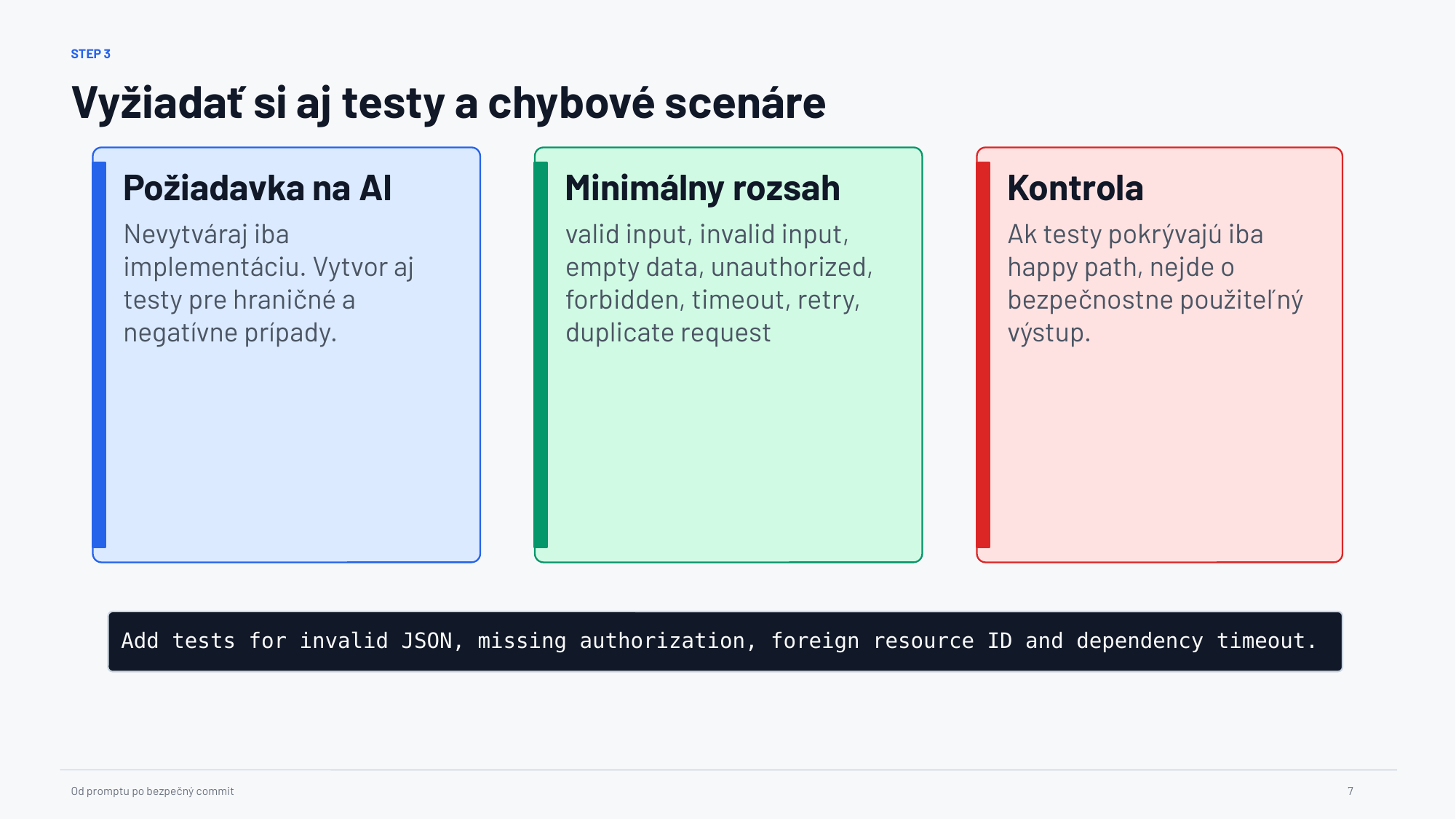

STEP 3
Vyžiadať si aj testy a chybové scenáre

Požiadavka na AI
Minimálny rozsah
Kontrola
Nevytváraj iba implementáciu. Vytvor aj testy pre hraničné a negatívne prípady.
valid input, invalid input, empty data, unauthorized, forbidden, timeout, retry, duplicate request
Ak testy pokrývajú iba happy path, nejde o bezpečnostne použiteľný výstup.

Add tests for invalid JSON, missing authorization, foreign resource ID and dependency timeout.
7